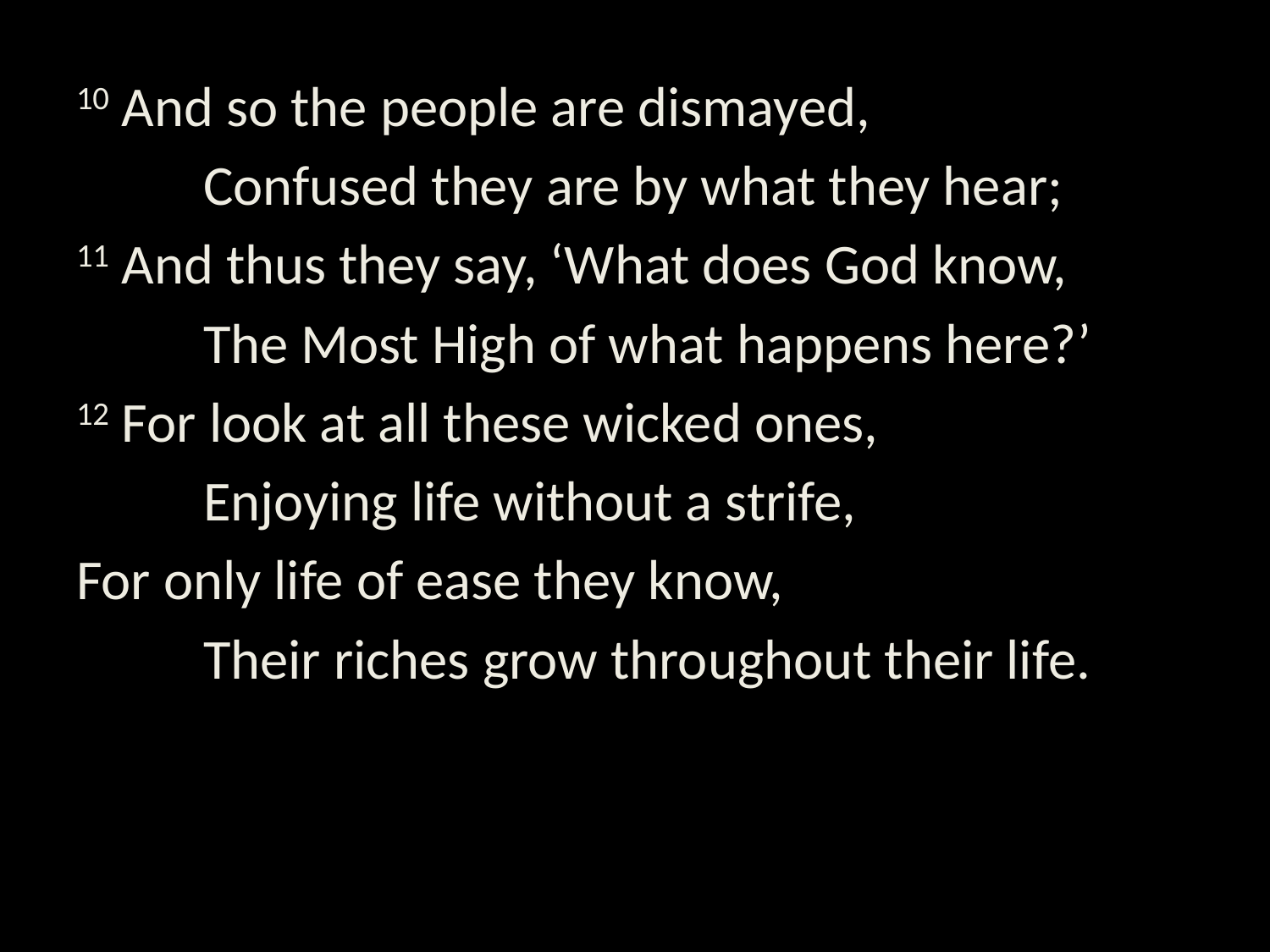

10 And so the people are dismayed,
	Confused they are by what they hear;
11 And thus they say, ‘What does God know,
	The Most High of what happens here?’
12 For look at all these wicked ones,
	Enjoying life without a strife,
For only life of ease they know,
	Their riches grow throughout their life.